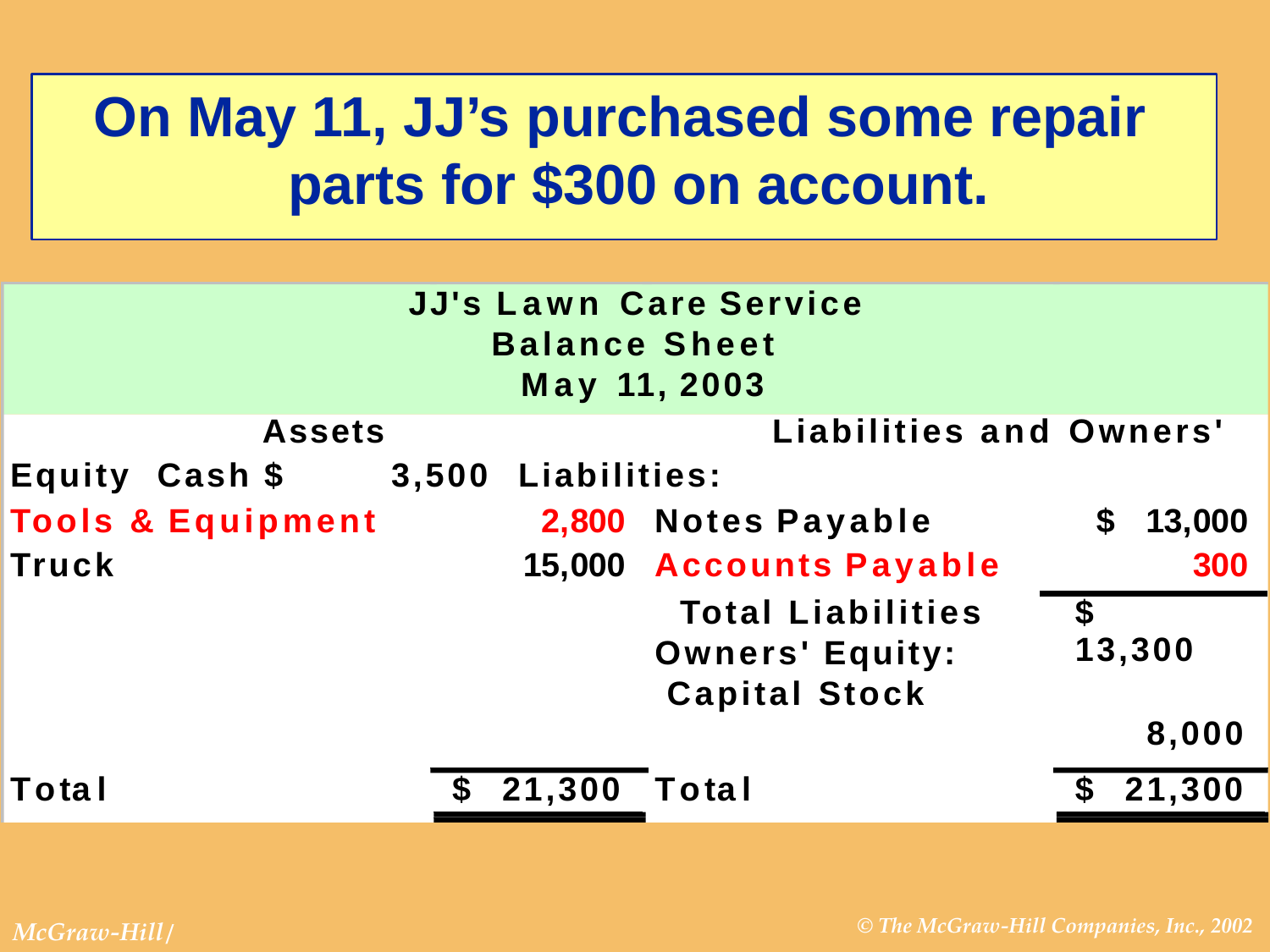

# On May 11, JJ’s purchased some repair  parts for $300 on account.

| JJ's Lawn Care Service Balance Sheet May 11, 2003 Assets Liabilities and Owners' Equity Cash $ 3,500 Liabilities: |  |  |  |
| --- | --- | --- | --- |
| Tools & Equipment | 2,800 | Notes Payable | $ 13,000 |
| Truck | 15,000 | Accounts Payable | 300 |
| Total Liabilities Owners' Equity: Capital Stock |  |  | $ 13,300 8,000 |

Total
$
21,300
Total
$
21,300

© The McGraw-Hill Companies, Inc., 2002
McGraw-Hill/Irwin